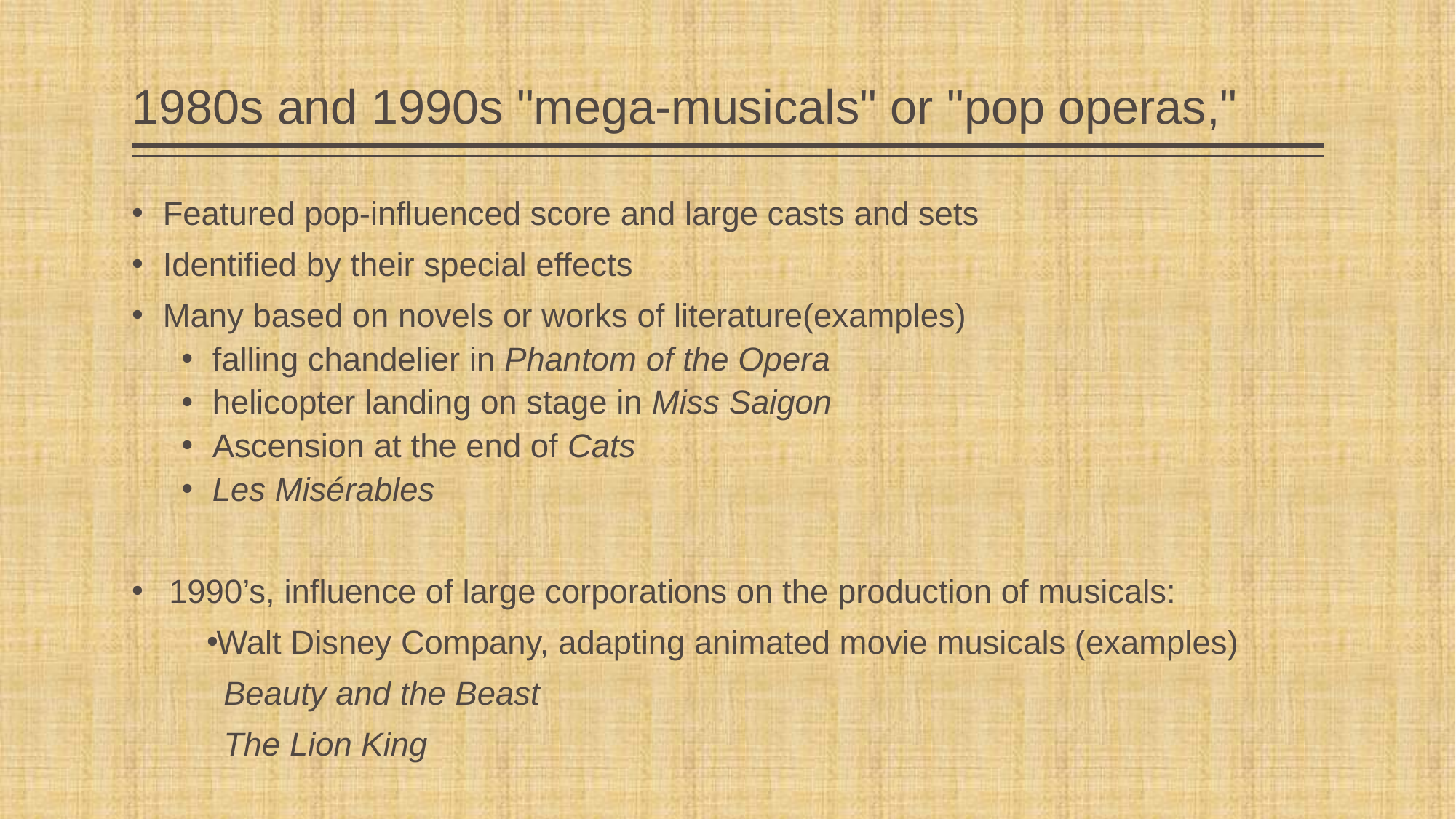

# 1980s and 1990s "mega-musicals" or "pop operas,"
Featured pop-influenced score and large casts and sets
Identified by their special effects
Many based on novels or works of literature(examples)
falling chandelier in Phantom of the Opera
helicopter landing on stage in Miss Saigon
Ascension at the end of Cats
Les Misérables

1990’s, influence of large corporations on the production of musicals:
Walt Disney Company, adapting animated movie musicals (examples)
	Beauty and the Beast
	The Lion King